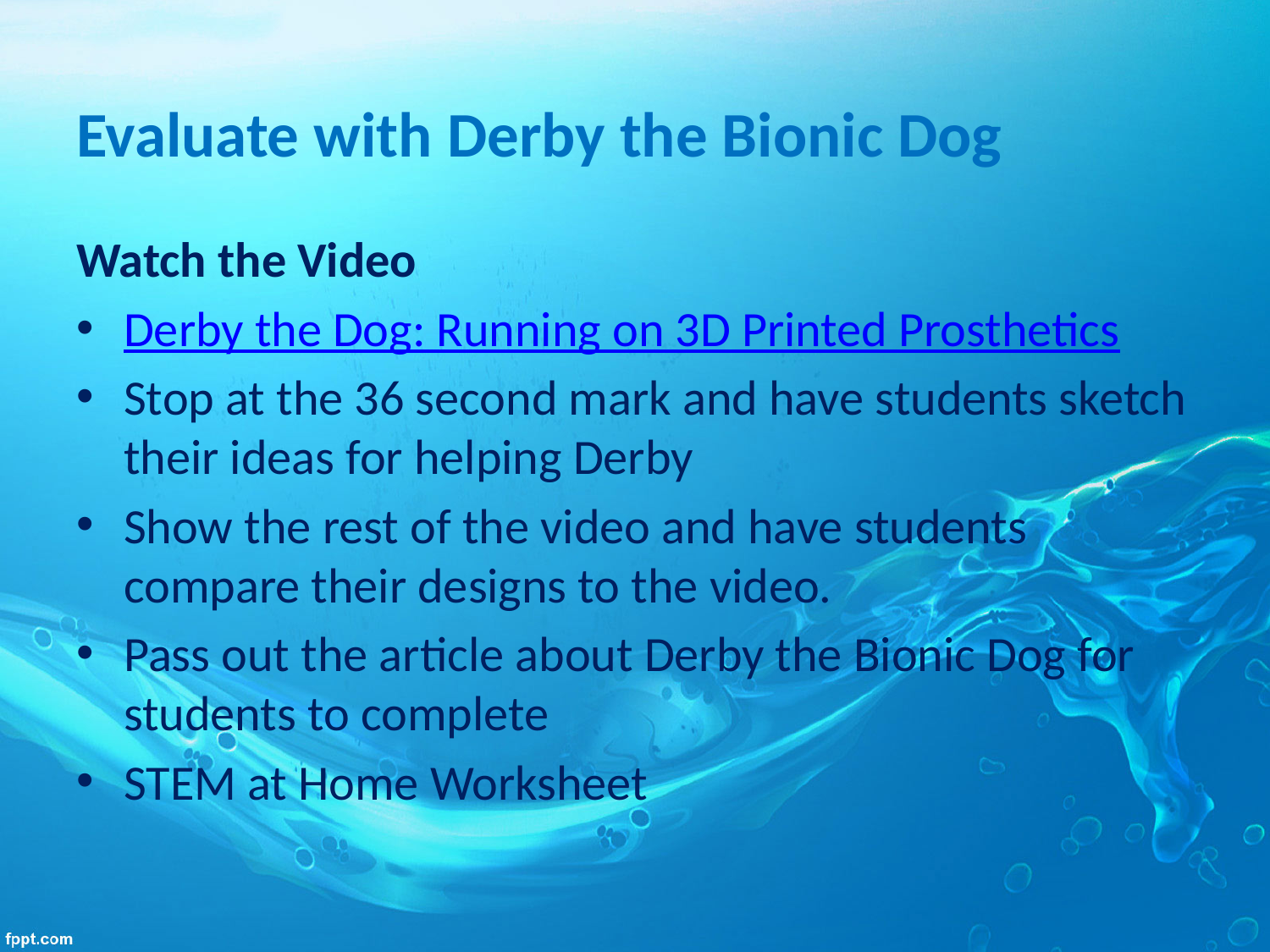

# Evaluate with Derby the Bionic Dog
Watch the Video
Derby the Dog: Running on 3D Printed Prosthetics
Stop at the 36 second mark and have students sketch their ideas for helping Derby
Show the rest of the video and have students compare their designs to the video.
Pass out the article about Derby the Bionic Dog for students to complete
STEM at Home Worksheet